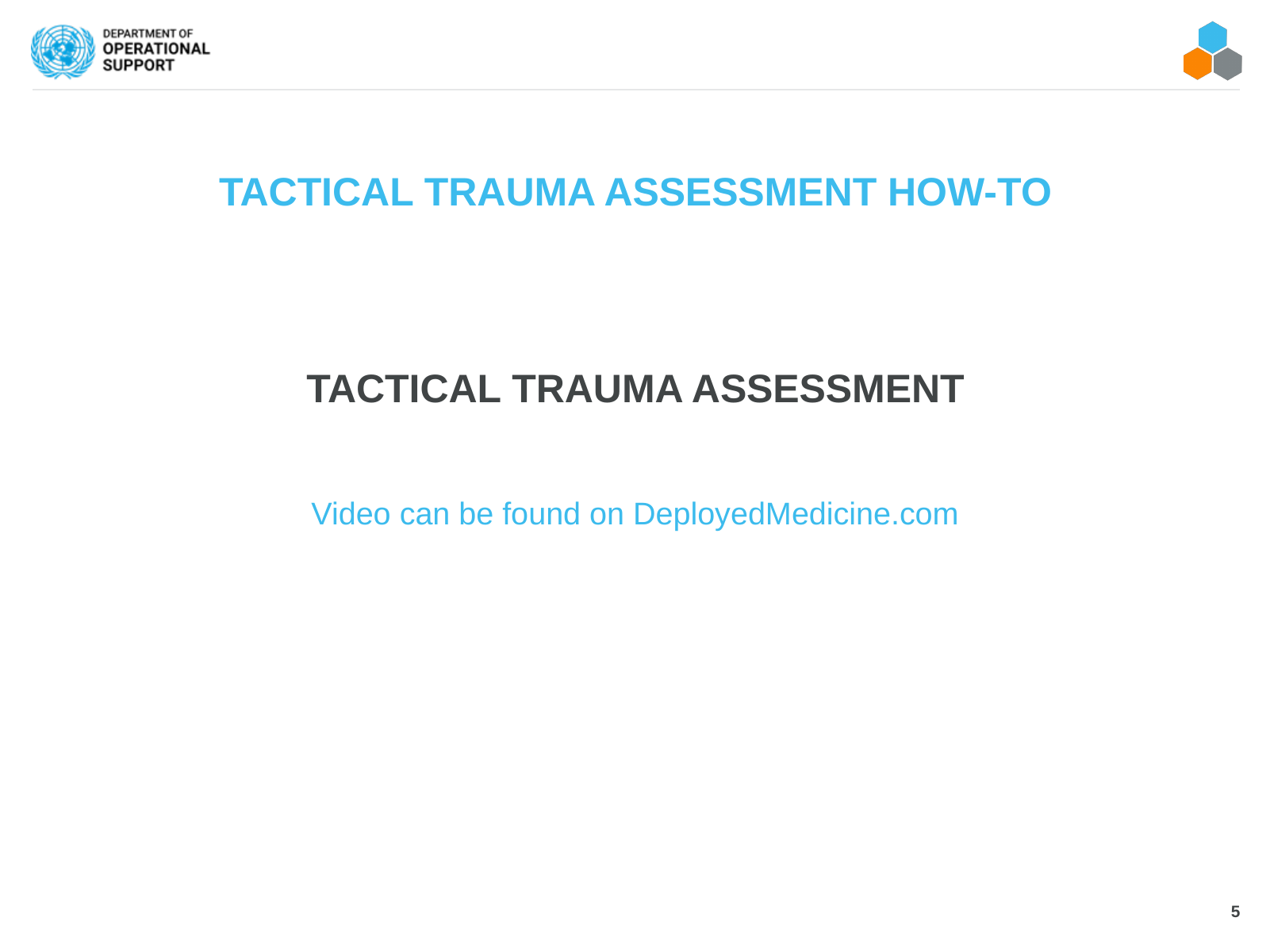

#
TACTICAL TRAUMA ASSESSMENT HOW-TO

TACTICAL TRAUMA ASSESSMENT

Video can be found on DeployedMedicine.com